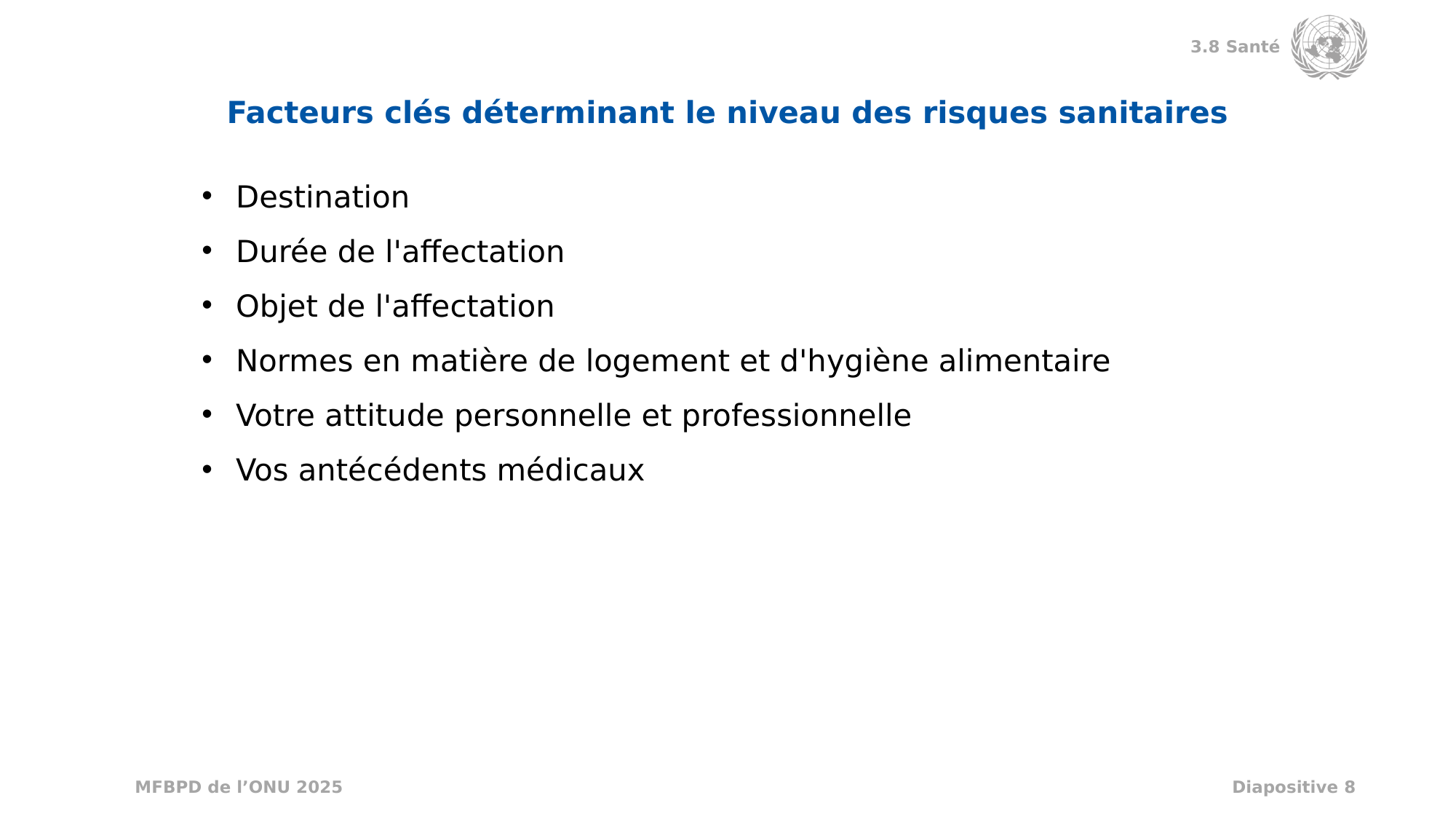

Facteurs clés déterminant le niveau des risques sanitaires
Destination
Durée de l'affectation
Objet de l'affectation
Normes en matière de logement et d'hygiène alimentaire
Votre attitude personnelle et professionnelle
Vos antécédents médicaux